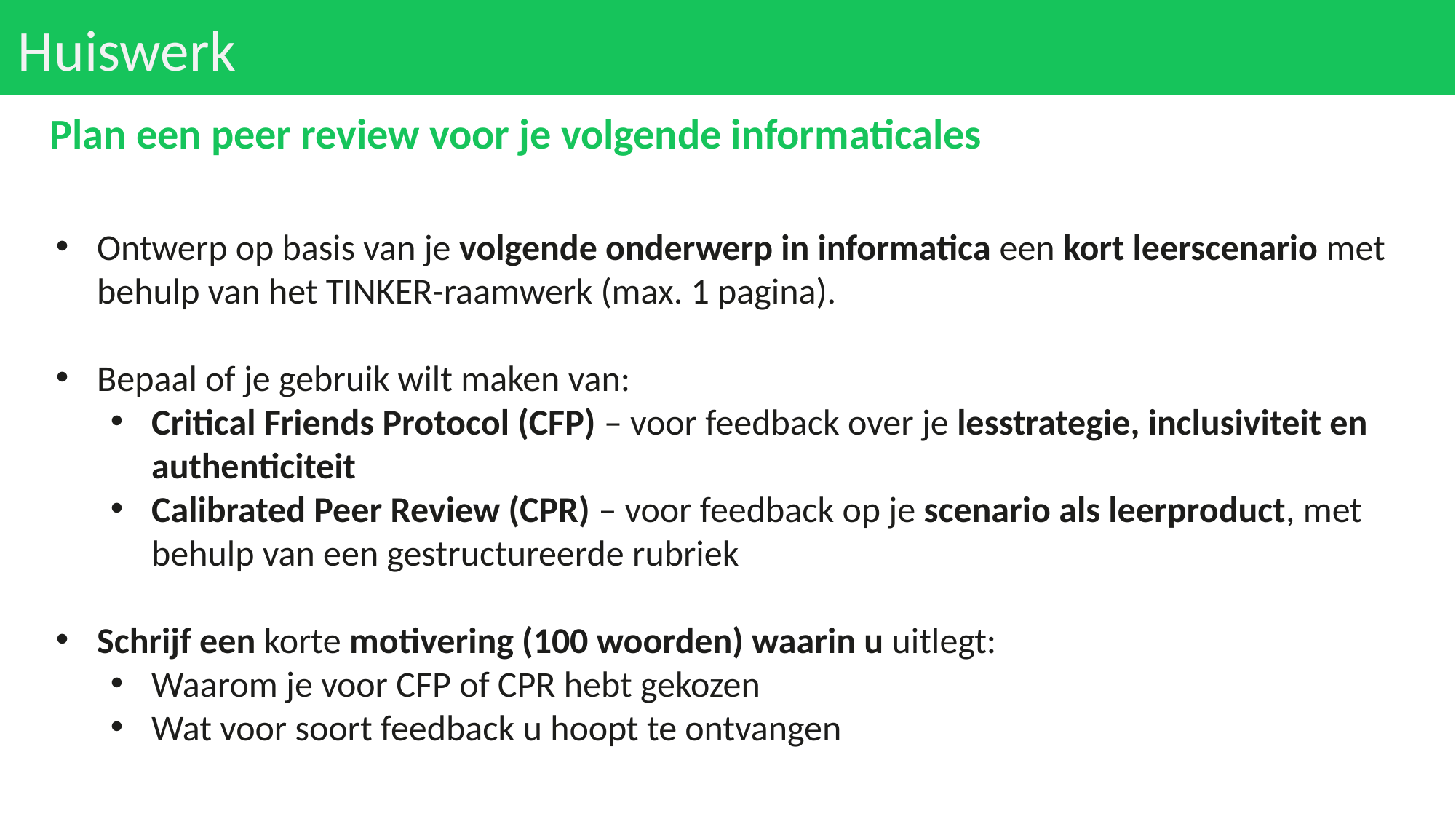

# Huiswerk
Plan een peer review voor je volgende informaticales
Ontwerp op basis van je volgende onderwerp in informatica een kort leerscenario met behulp van het TINKER-raamwerk (max. 1 pagina).

Bepaal of je gebruik wilt maken van:
Critical Friends Protocol (CFP) – voor feedback over je lesstrategie, inclusiviteit en authenticiteit
Calibrated Peer Review (CPR) – voor feedback op je scenario als leerproduct, met behulp van een gestructureerde rubriek

Schrijf een korte motivering (100 woorden) waarin u uitlegt:
Waarom je voor CFP of CPR hebt gekozen
Wat voor soort feedback u hoopt te ontvangen